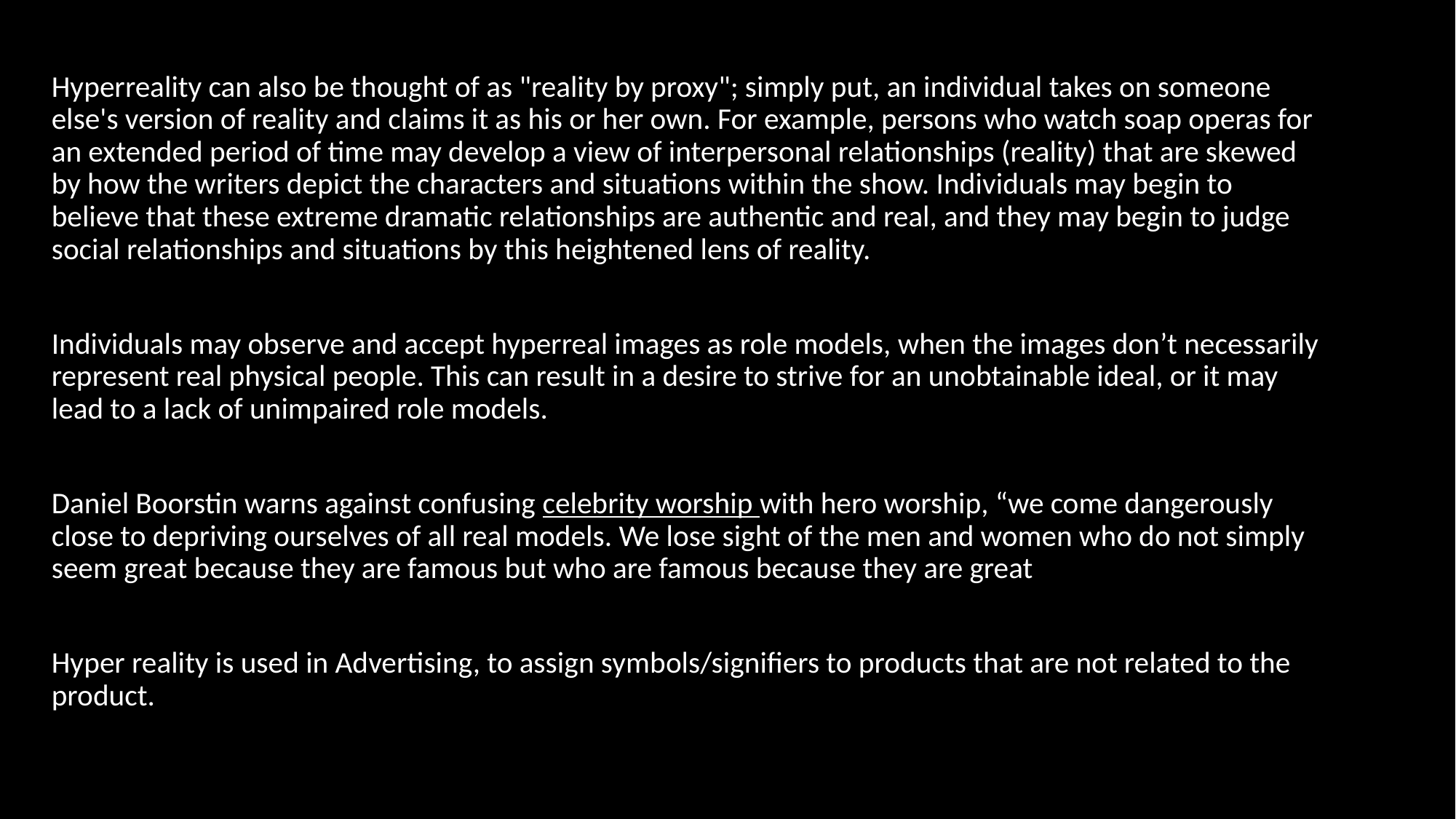

Hyperreality can also be thought of as "reality by proxy"; simply put, an individual takes on someone else's version of reality and claims it as his or her own. For example, persons who watch soap operas for an extended period of time may develop a view of interpersonal relationships (reality) that are skewed by how the writers depict the characters and situations within the show. Individuals may begin to believe that these extreme dramatic relationships are authentic and real, and they may begin to judge social relationships and situations by this heightened lens of reality.

Individuals may observe and accept hyperreal images as role models, when the images don’t necessarily represent real physical people. This can result in a desire to strive for an unobtainable ideal, or it may lead to a lack of unimpaired role models.

Daniel Boorstin warns against confusing celebrity worship with hero worship, “we come dangerously close to depriving ourselves of all real models. We lose sight of the men and women who do not simply seem great because they are famous but who are famous because they are great

Hyper reality is used in Advertising, to assign symbols/signifiers to products that are not related to the product.